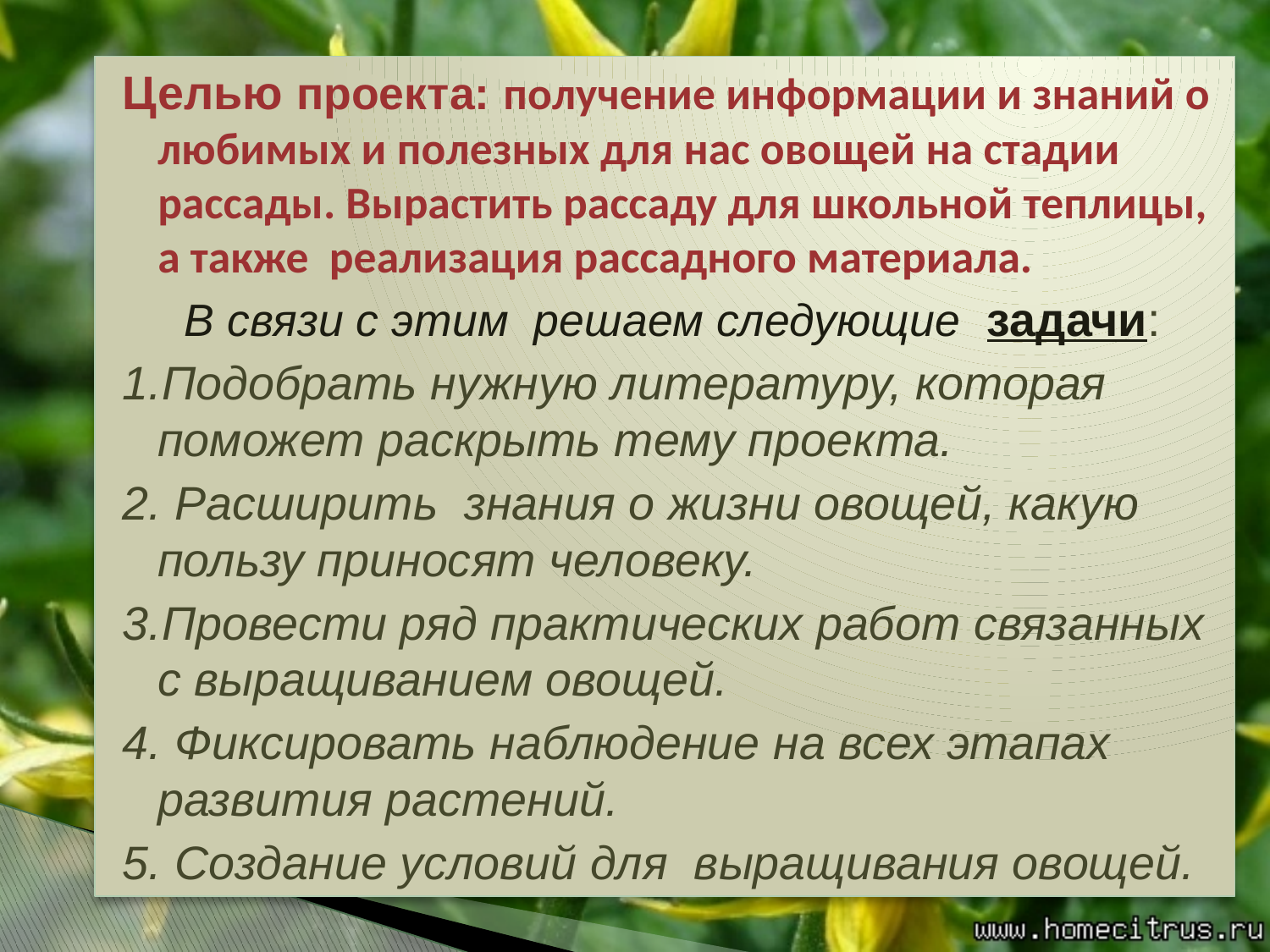

Целью проекта: получение информации и знаний о любимых и полезных для нас овощей на стадии рассады. Вырастить рассаду для школьной теплицы, а также  реализация рассадного материала.
В связи с этим  решаем следующие  задачи:
1.Подобрать нужную литературу, которая поможет раскрыть тему проекта.
2. Расширить  знания о жизни овощей, какую пользу приносят человеку.
3.Провести ряд практических работ связанных с выращиванием овощей.
4. Фиксировать наблюдение на всех этапах развития растений.
5. Создание условий для  выращивания овощей.